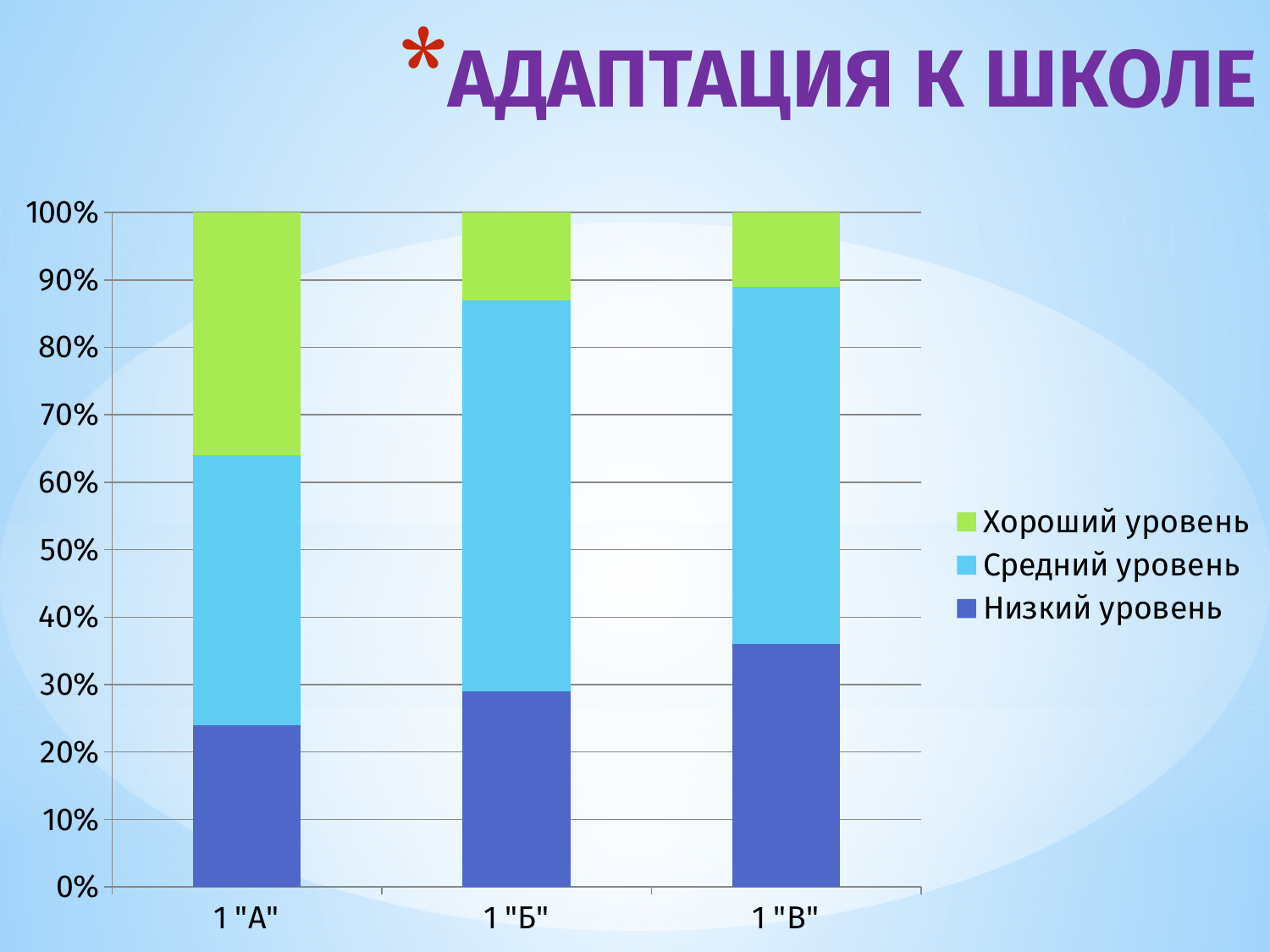

# АДАПТАЦИЯ К ШКОЛЕ

### Chart

| Category | Низкий уровень | Средний уровень | Хороший уровень |
|---|---|---|---|
| 1 "А" | 0.24000000000000005 | 0.4 | 0.3600000000000001 |
| 1 "Б" | 0.2900000000000001 | 0.5800000000000002 | 0.13 |
| 1 "В" | 0.3600000000000001 | 0.53 | 0.11000000000000001 |